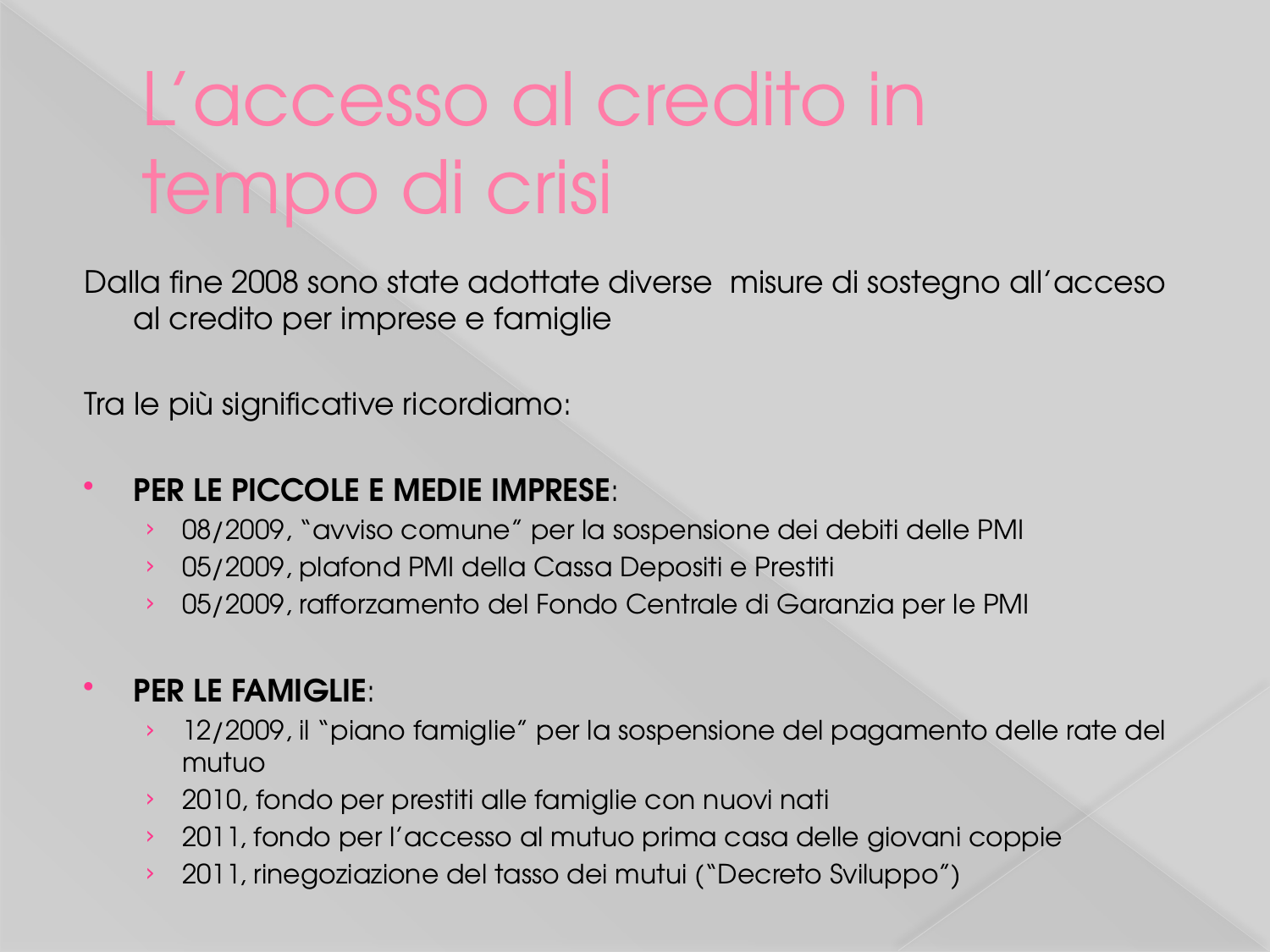

# L’accesso al credito in tempo di crisi
Dalla fine 2008 sono state adottate diverse  misure di sostegno all’acceso al credito per imprese e famiglie

Tra le più significative ricordiamo:

PER LE PICCOLE E MEDIE IMPRESE:
08/2009, “avviso comune” per la sospensione dei debiti delle PMI
05/2009, plafond PMI della Cassa Depositi e Prestiti
05/2009, rafforzamento del Fondo Centrale di Garanzia per le PMI

PER LE FAMIGLIE:
12/2009, il “piano famiglie” per la sospensione del pagamento delle rate del mutuo
2010, fondo per prestiti alle famiglie con nuovi nati
2011, fondo per l’accesso al mutuo prima casa delle giovani coppie
2011, rinegoziazione del tasso dei mutui (“Decreto Sviluppo”)